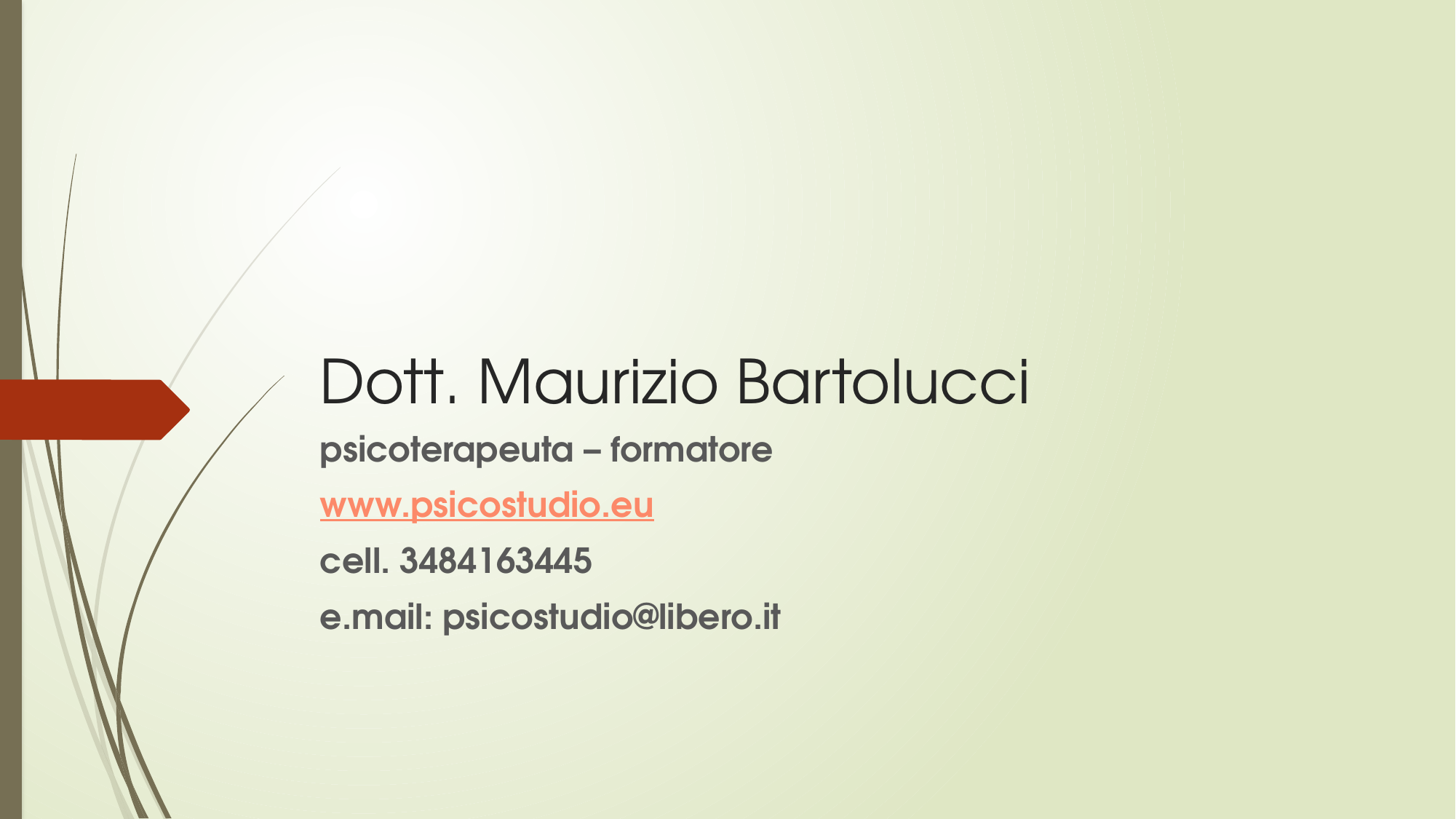

# Dott. Maurizio Bartolucci
psicoterapeuta – formatore
www.psicostudio.eu
cell. 3484163445
e.mail: psicostudio@libero.it